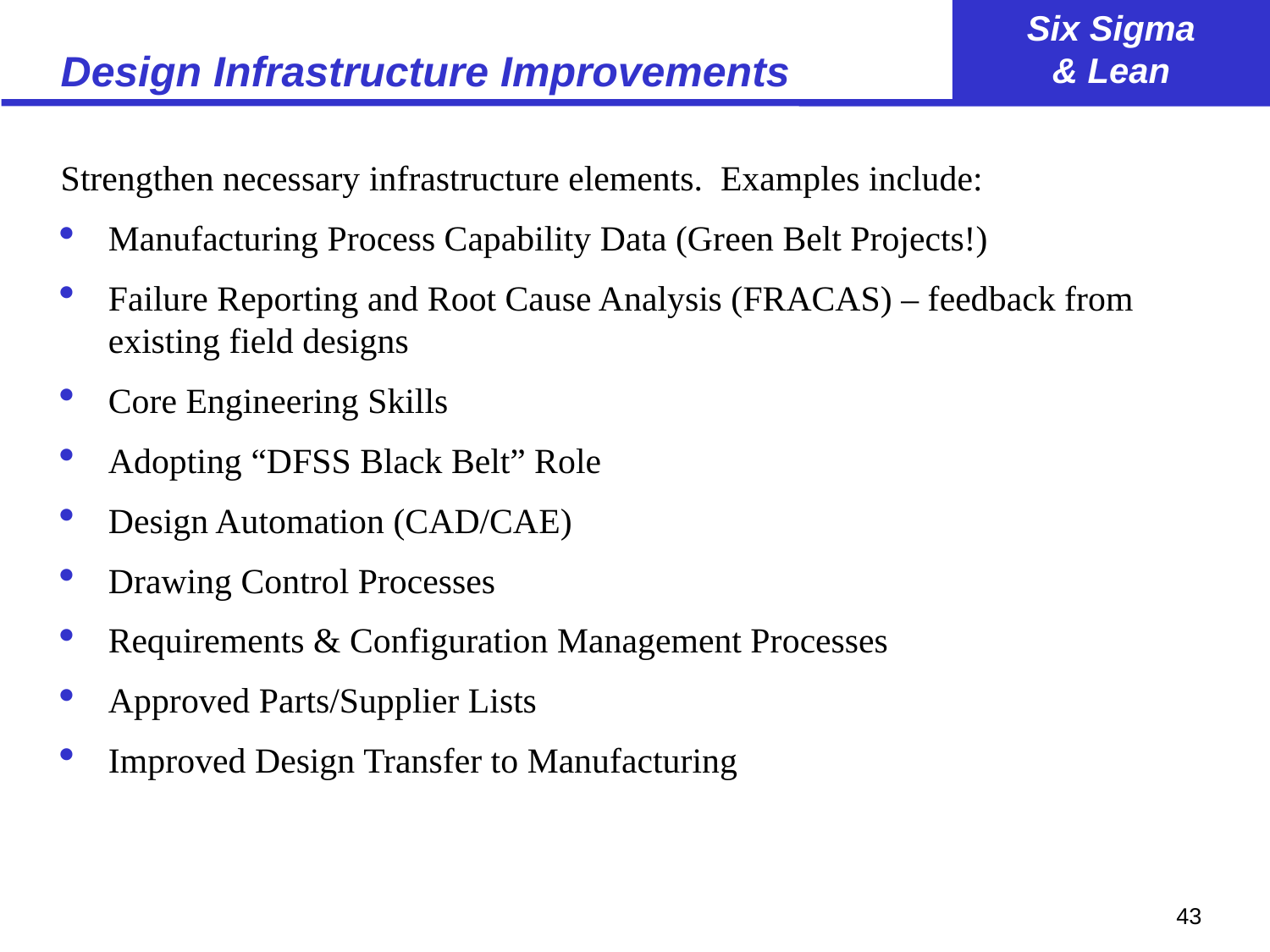

# Design Infrastructure Improvements
Strengthen necessary infrastructure elements.  Examples include:
Manufacturing Process Capability Data (Green Belt Projects!)
Failure Reporting and Root Cause Analysis (FRACAS) – feedback from existing field designs
Core Engineering Skills
Adopting “DFSS Black Belt” Role
Design Automation (CAD/CAE)
Drawing Control Processes
Requirements & Configuration Management Processes
Approved Parts/Supplier Lists
Improved Design Transfer to Manufacturing